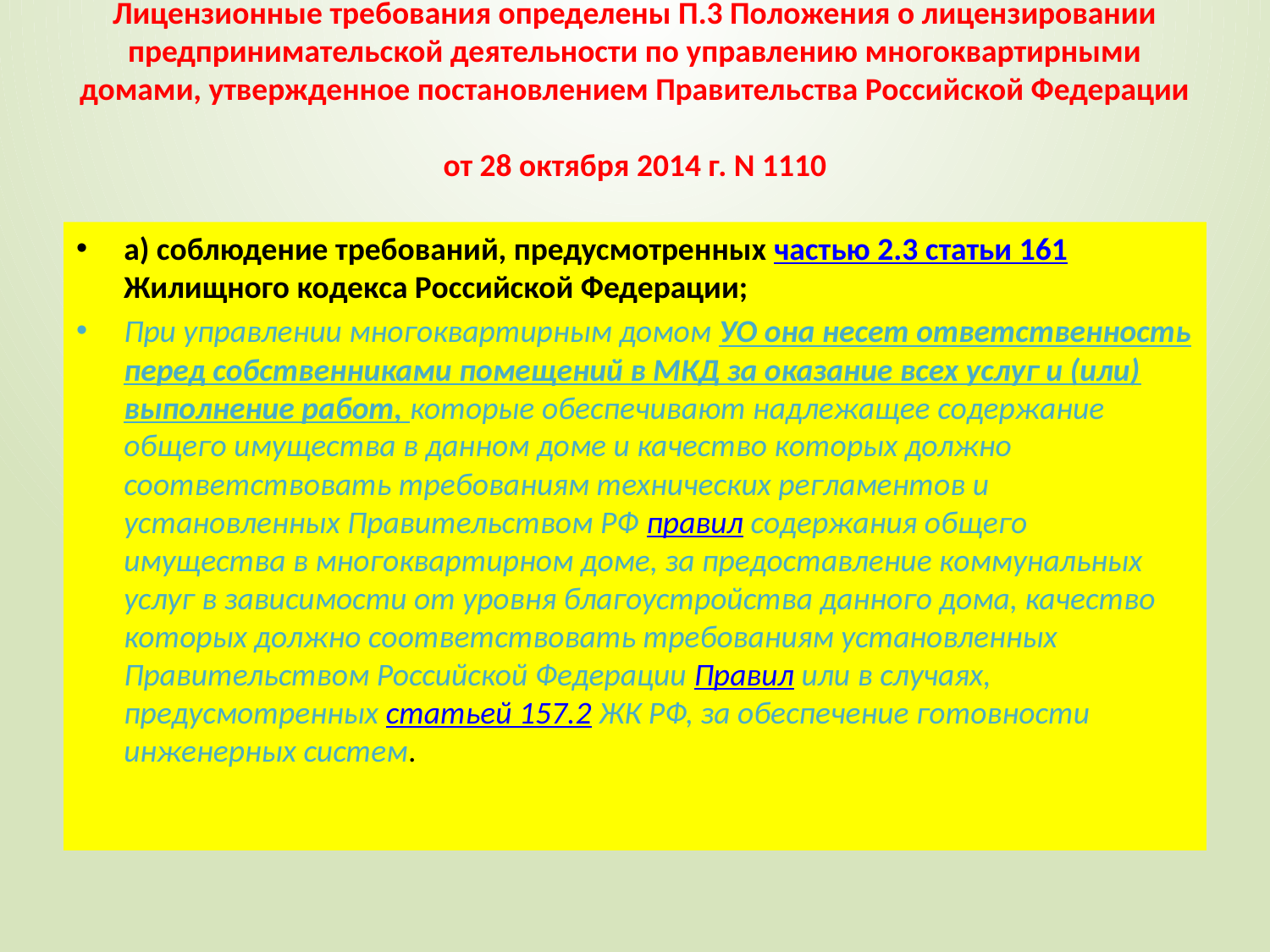

# Лицензионные требования определены П.3 Положения о лицензировании предпринимательской деятельности по управлению многоквартирными домами, утвержденное постановлением Правительства Российской Федерации от 28 октября 2014 г. N 1110
а) соблюдение требований, предусмотренных частью 2.3 статьи 161 Жилищного кодекса Российской Федерации;
При управлении многоквартирным домом УО она несет ответственность перед собственниками помещений в МКД за оказание всех услуг и (или) выполнение работ, которые обеспечивают надлежащее содержание общего имущества в данном доме и качество которых должно соответствовать требованиям технических регламентов и установленных Правительством РФ правил содержания общего имущества в многоквартирном доме, за предоставление коммунальных услуг в зависимости от уровня благоустройства данного дома, качество которых должно соответствовать требованиям установленных Правительством Российской Федерации Правил или в случаях, предусмотренных статьей 157.2 ЖК РФ, за обеспечение готовности инженерных систем.